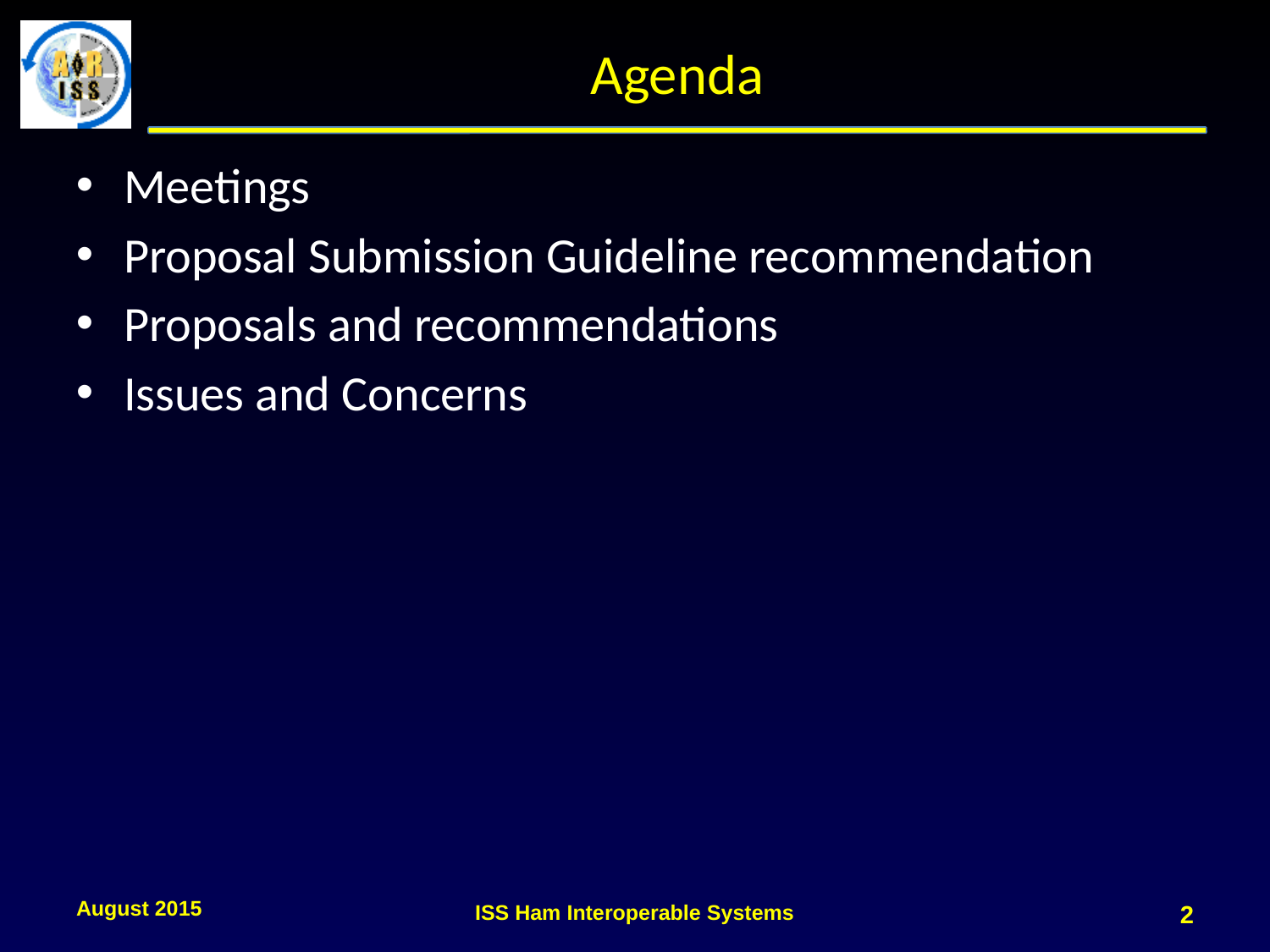

# Agenda
Meetings
Proposal Submission Guideline recommendation
Proposals and recommendations
Issues and Concerns

August 2015
ISS Ham Interoperable Systems
2